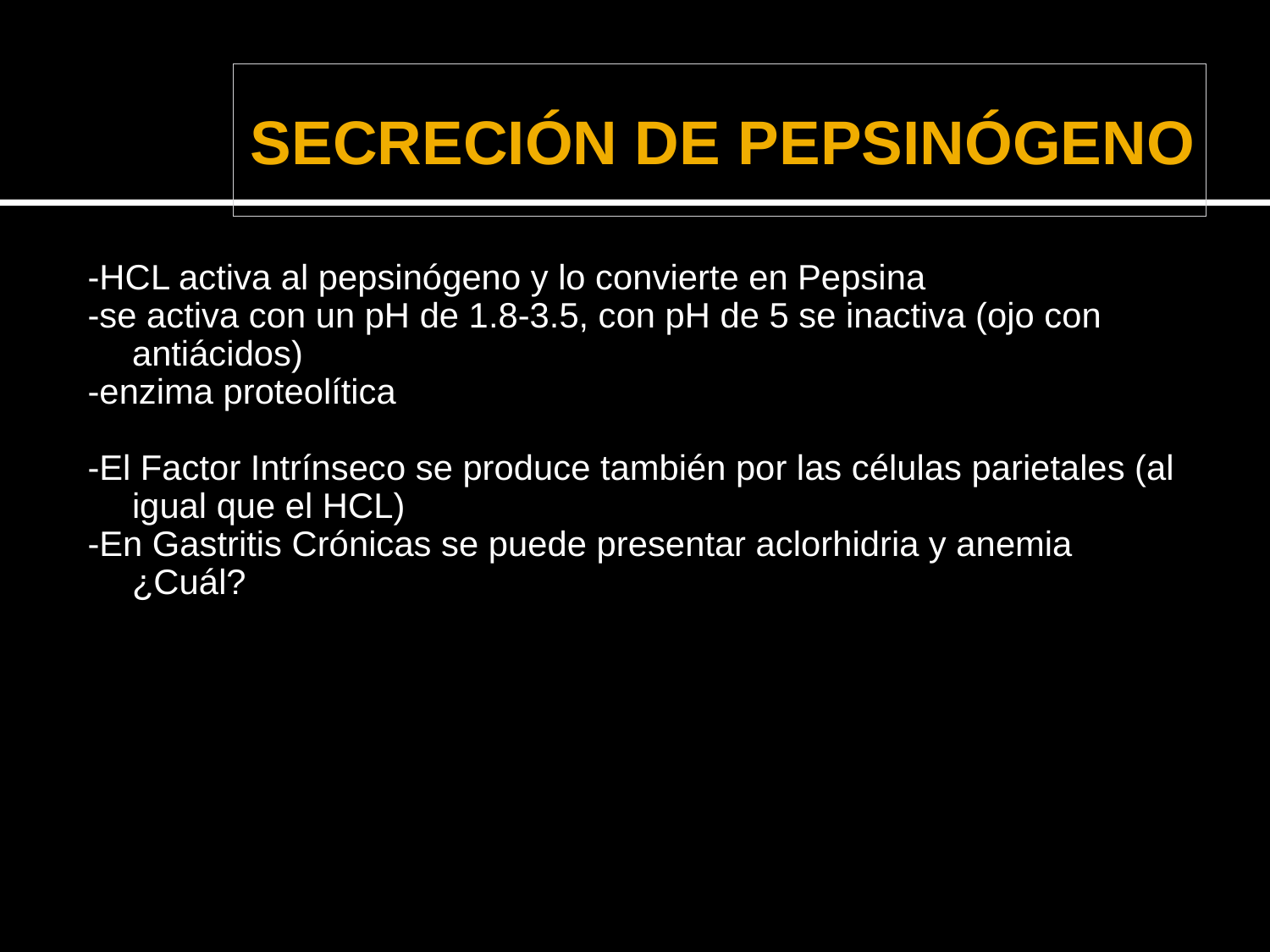

# SECRECIÓN DE PEPSINÓGENO
-HCL activa al pepsinógeno y lo convierte en Pepsina
-se activa con un pH de 1.8-3.5, con pH de 5 se inactiva (ojo con antiácidos)
-enzima proteolítica

-El Factor Intrínseco se produce también por las células parietales (al igual que el HCL)
-En Gastritis Crónicas se puede presentar aclorhidria y anemia ¿Cuál?